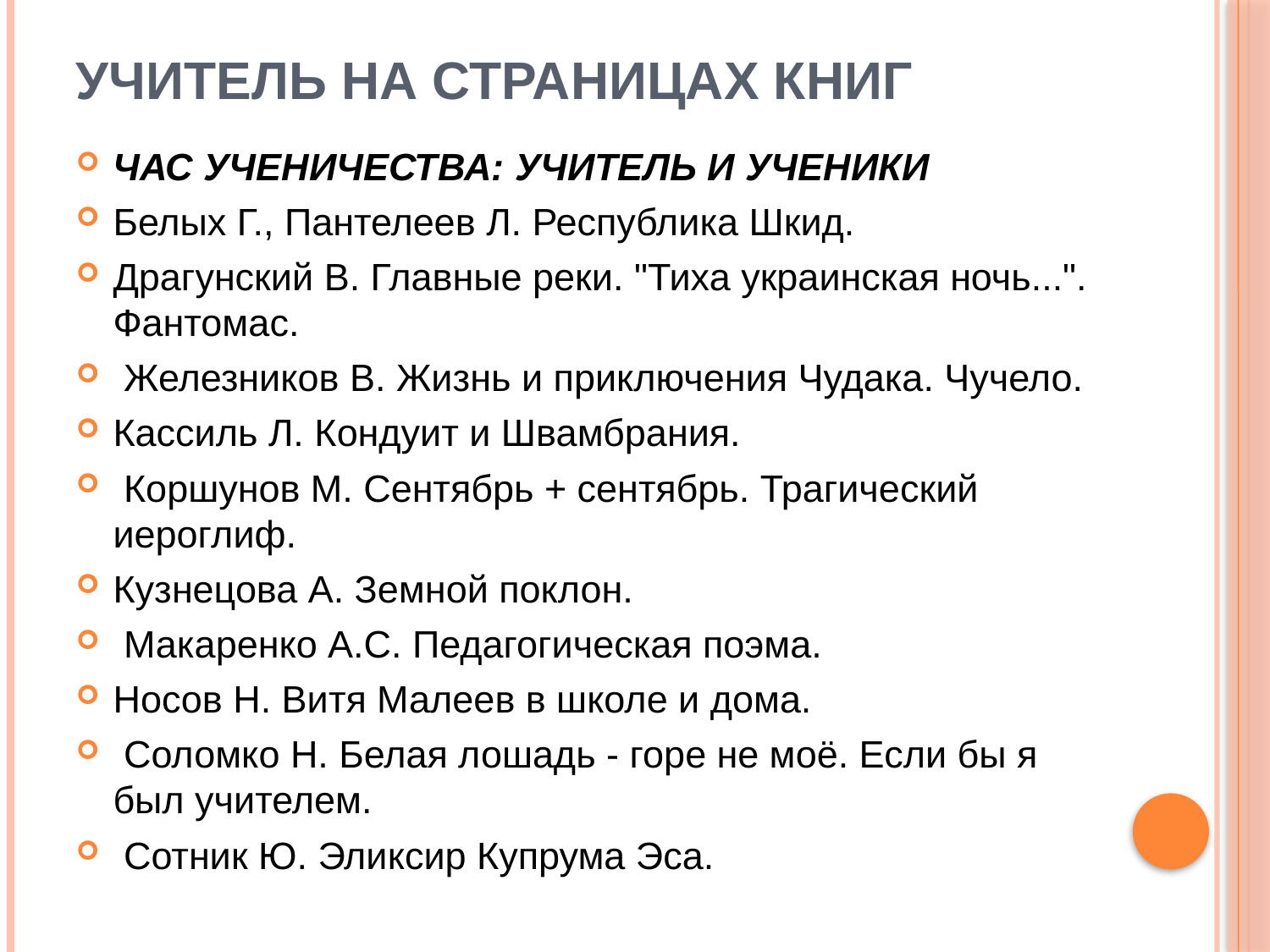

# Учитель на страницах книг
ЧАС УЧЕНИЧЕСТВА: УЧИТЕЛЬ И УЧЕНИКИ
Белых Г., Пантелеев Л. Республика Шкид.
Драгунский В. Главные реки. "Тиха украинская ночь...". Фантомас.
 Железников В. Жизнь и приключения Чудака. Чучело.
Кассиль Л. Кондуит и Швамбрания.
 Коршунов М. Сентябрь + сентябрь. Трагический иероглиф.
Кузнецова А. Земной поклон.
 Макаренко А.С. Педагогическая поэма.
Носов Н. Витя Малеев в школе и дома.
 Соломко Н. Белая лошадь - горе не моё. Если бы я был учителем.
 Сотник Ю. Эликсир Купрума Эса.